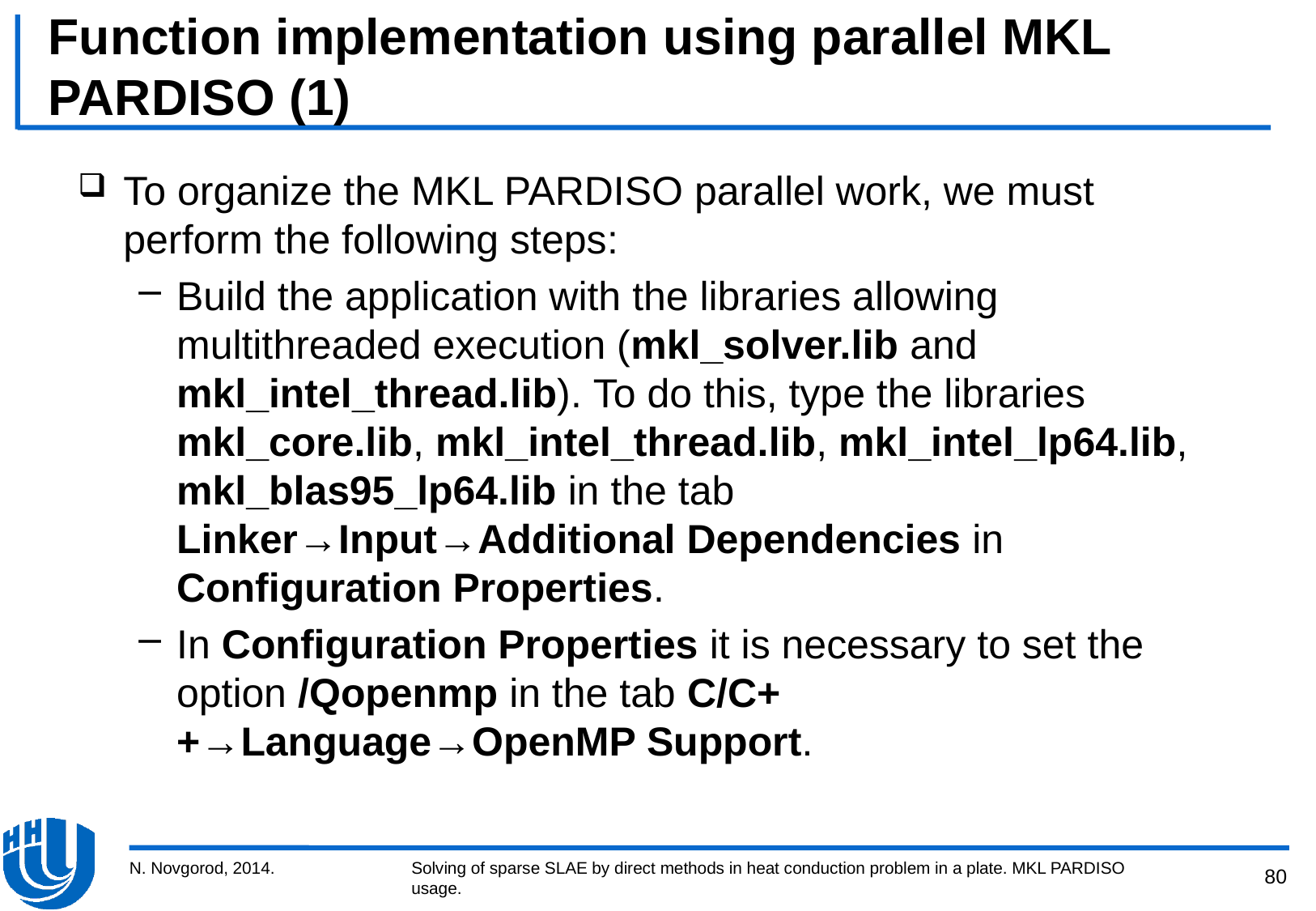

# Function implementation using parallel MKL PARDISO (1)
To organize the MKL PARDISO parallel work, we must perform the following steps:
Build the application with the libraries allowing multithreaded execution (mkl_solver.lib and mkl_intel_thread.lib). To do this, type the libraries mkl_core.lib, mkl_intel_thread.lib, mkl_intel_lp64.lib, mkl_blas95_lp64.lib in the tab Linker→Input→Additional Dependencies in Configuration Properties.
In Configuration Properties it is necessary to set the option /Qopenmp in the tab C/C++→Language→OpenMP Support.
N. Novgorod, 2014.
Solving of sparse SLAE by direct methods in heat conduction problem in a plate. MKL PARDISO usage.